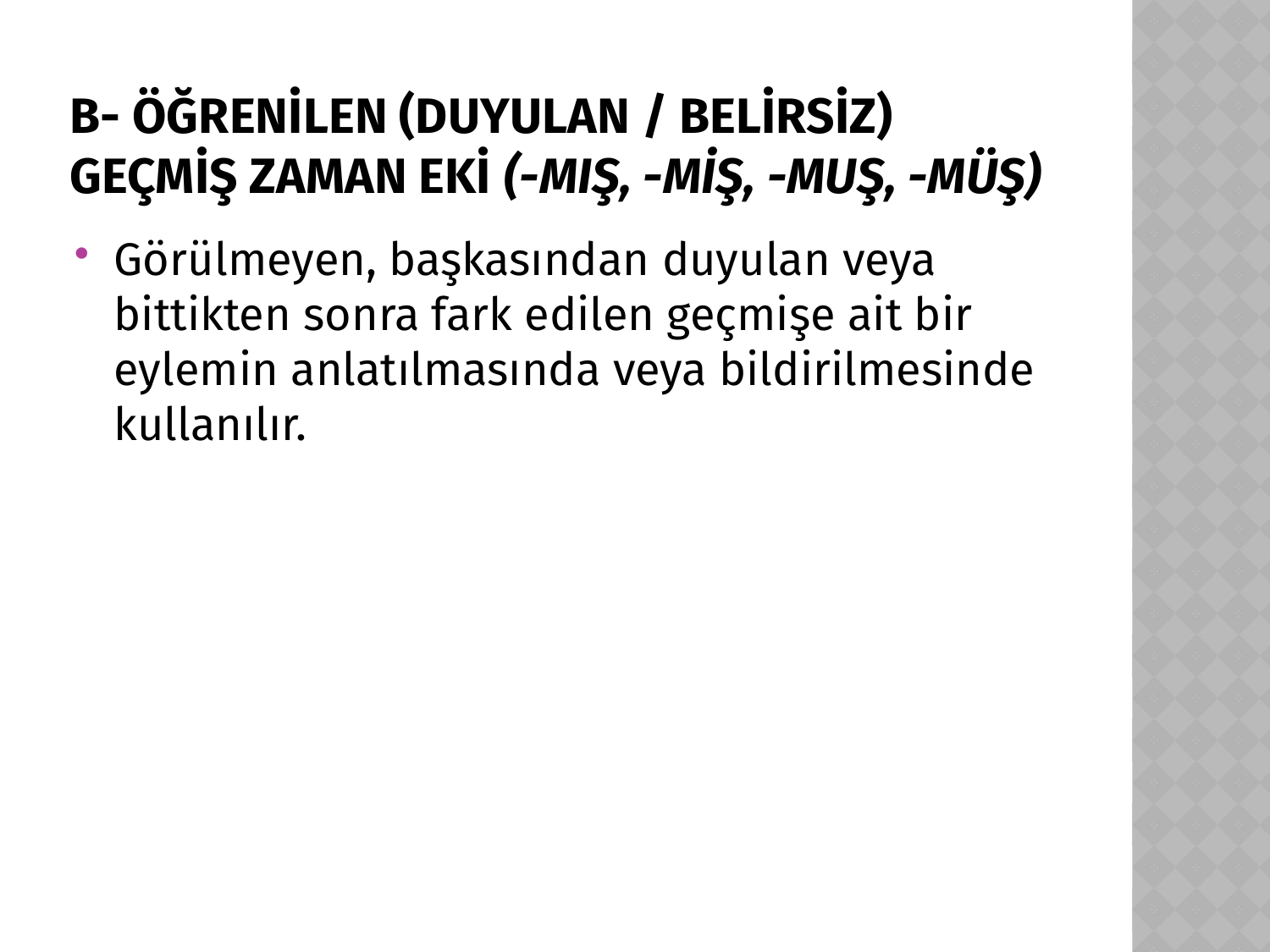

# b- Öğrenilen (Duyulan / Belirsiz) Geçmiş Zaman Eki (-mış, -miş, -muş, -müş)
Görülmeyen, başkasından duyulan veya bittikten sonra fark edilen geçmişe ait bir eylemin anlatılmasında veya bildirilmesinde kullanılır.